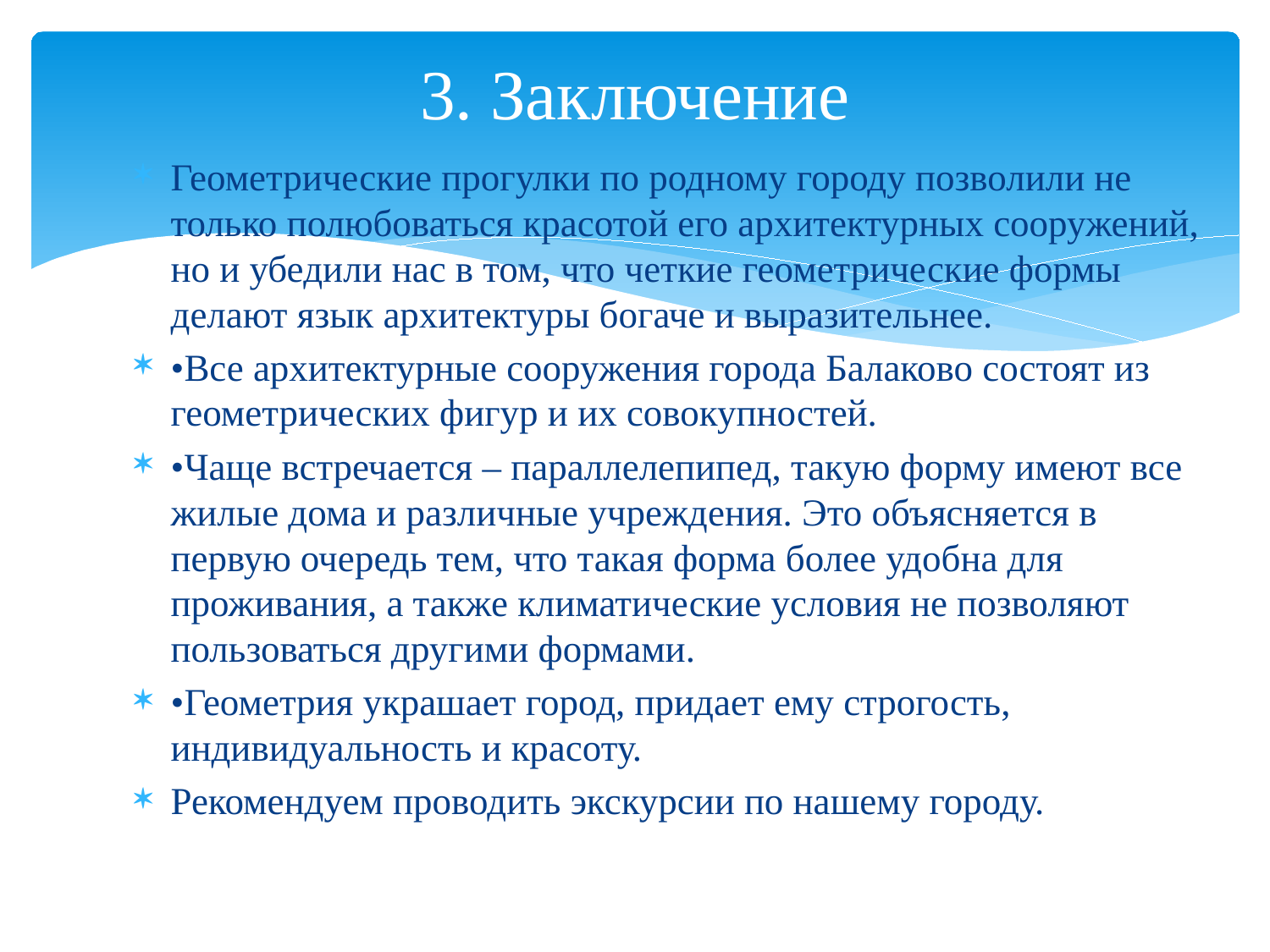

# 3. Заключение
Геометрические прогулки по родному городу позволили не только полюбоваться красотой его архитектурных сооружений, но и убедили нас в том, что четкие геометрические формы делают язык архитектуры богаче и выразительнее.
•Все архитектурные сооружения города Балаково состоят из геометрических фигур и их совокупностей.
•Чаще встречается – параллелепипед, такую форму имеют все жилые дома и различные учреждения. Это объясняется в первую очередь тем, что такая форма более удобна для проживания, а также климатические условия не позволяют пользоваться другими формами.
•Геометрия украшает город, придает ему строгость, индивидуальность и красоту.
Рекомендуем проводить экскурсии по нашему городу.